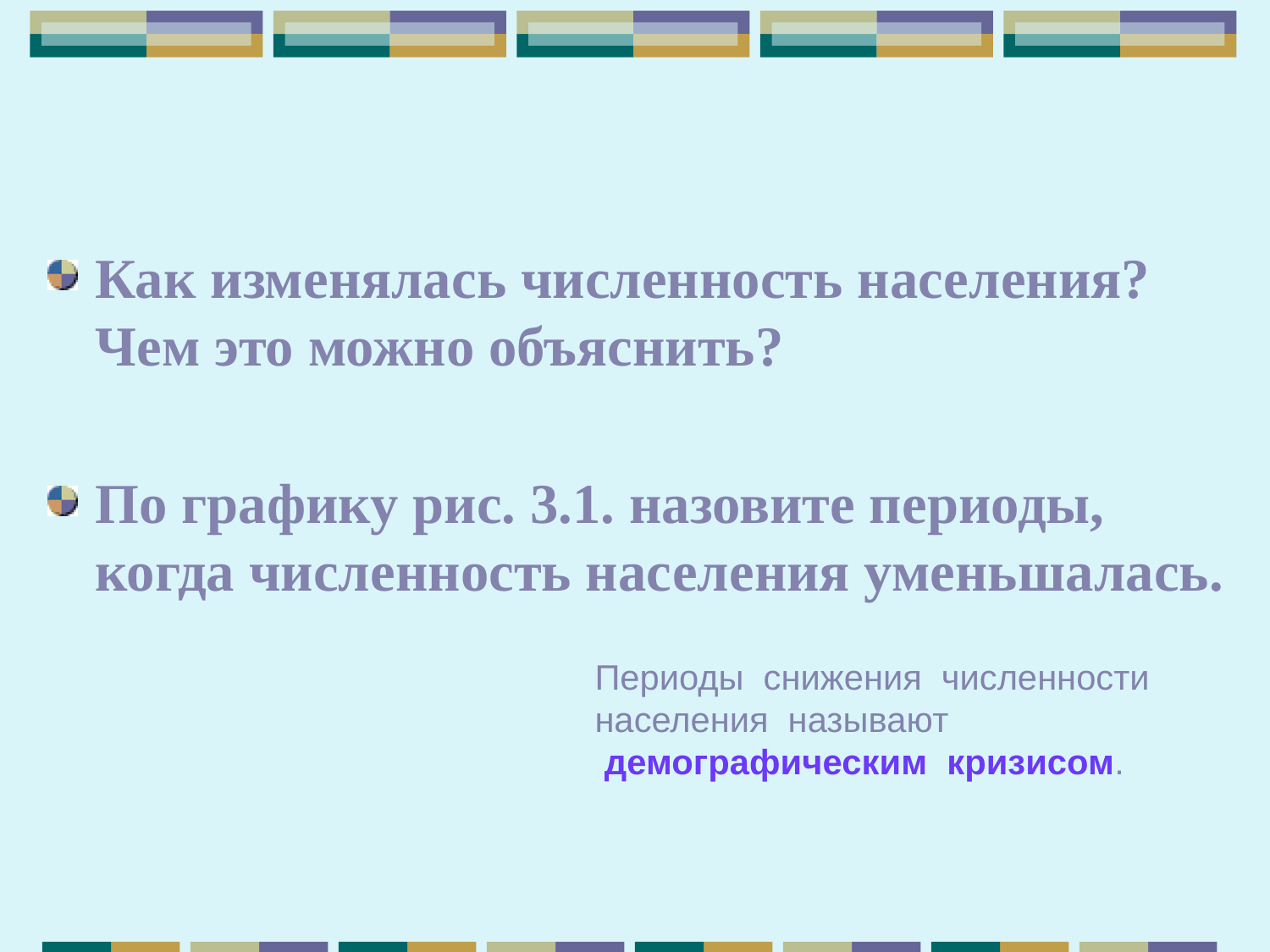

Как изменялась численность населения? Чем это можно объяснить?

По графику рис. 3.1. назовите периоды, когда численность населения уменьшалась.
Периоды  снижения  численности
населения  называют
 демографическим  кризисом.